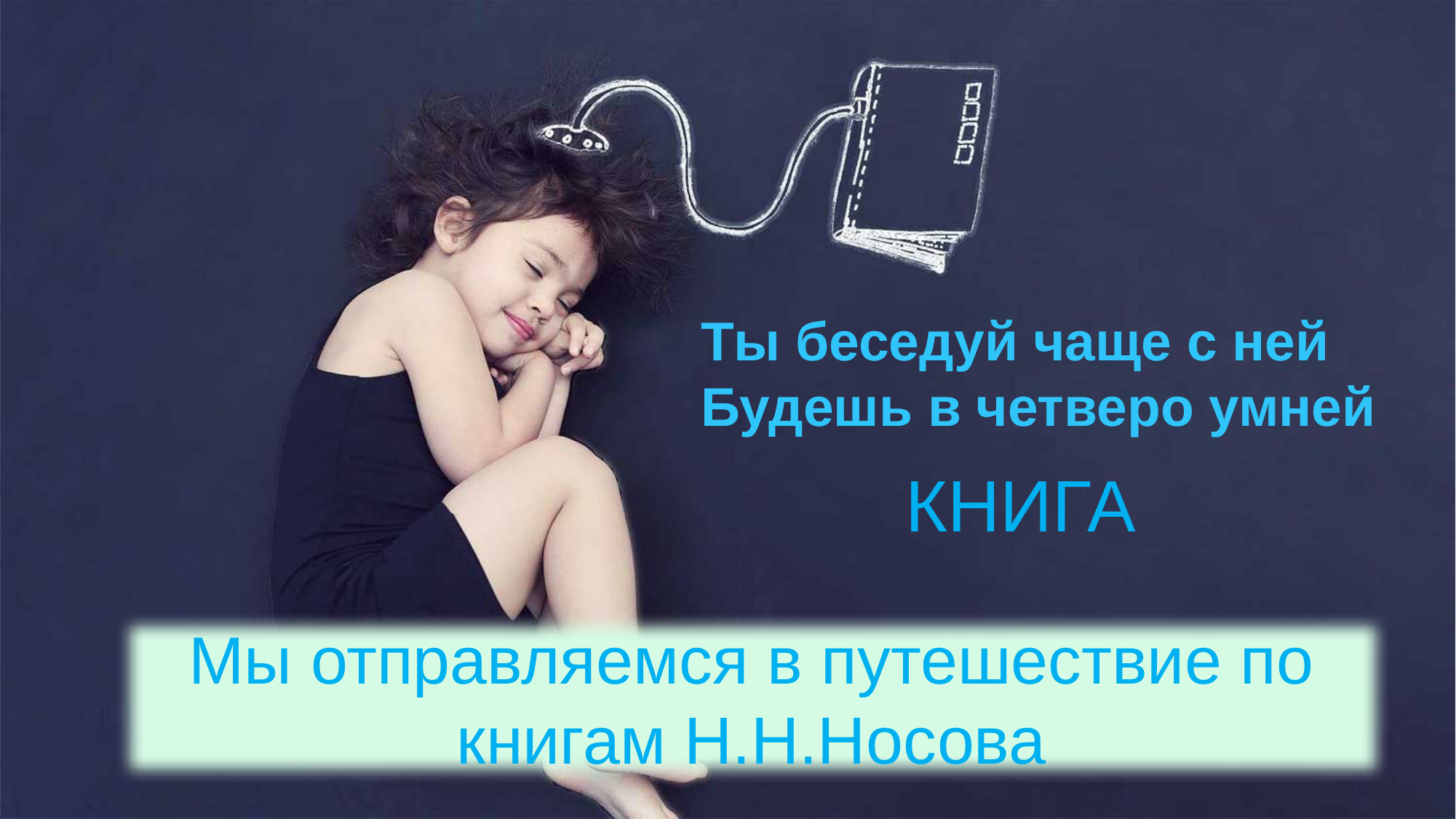

Ты беседуй чаще с ней
Будешь в четверо умней
КНИГА
Мы отправляемся в путешествие по книгам Н.Н.Носова